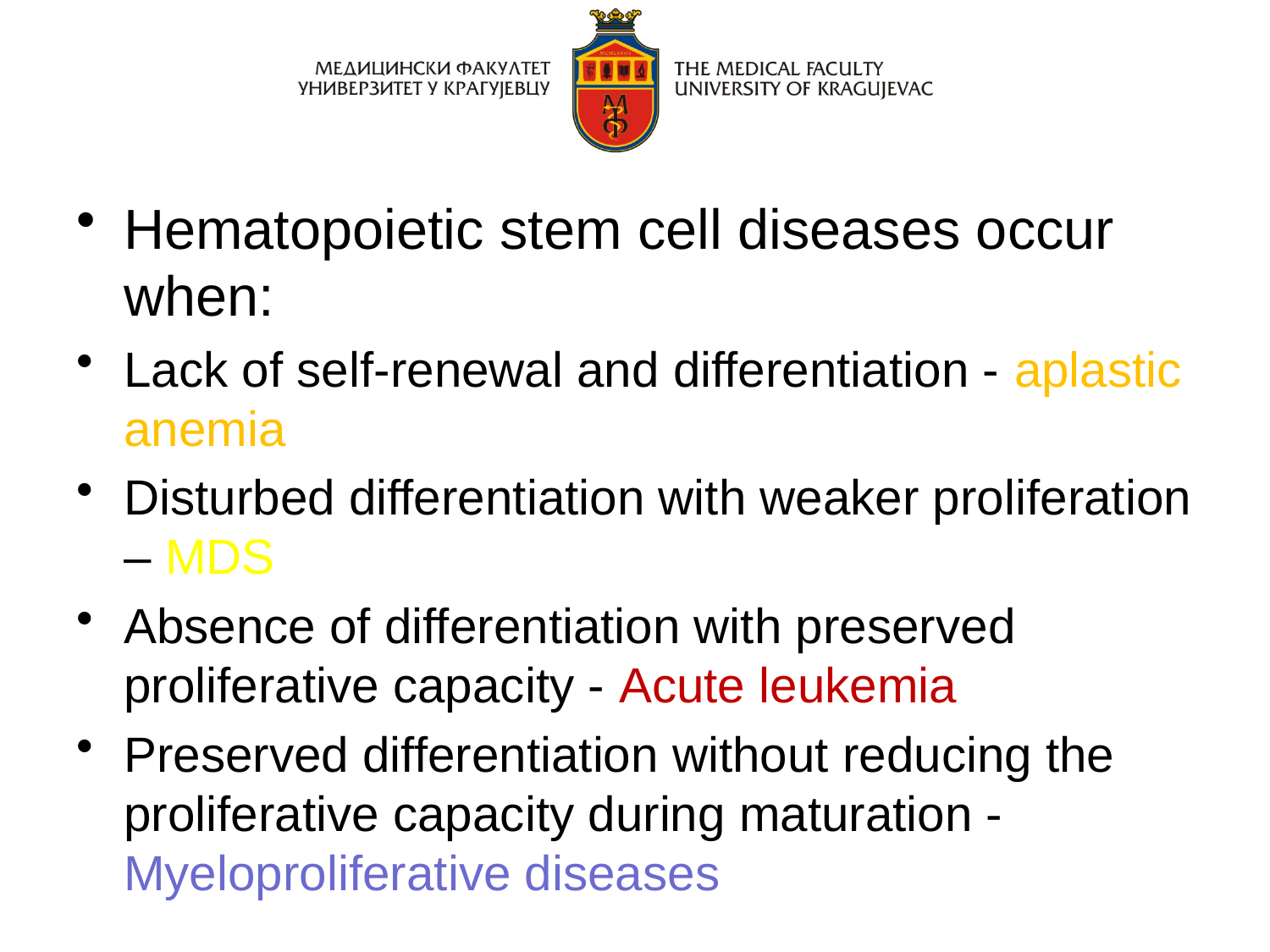

Hematopoietic stem cell diseases occur when:
Lack of self-renewal and differentiation - aplastic anemia
Disturbed differentiation with weaker proliferation – MDS
Absence of differentiation with preserved proliferative capacity - Acute leukemia
Preserved differentiation without reducing the proliferative capacity during maturation - Myeloproliferative diseases